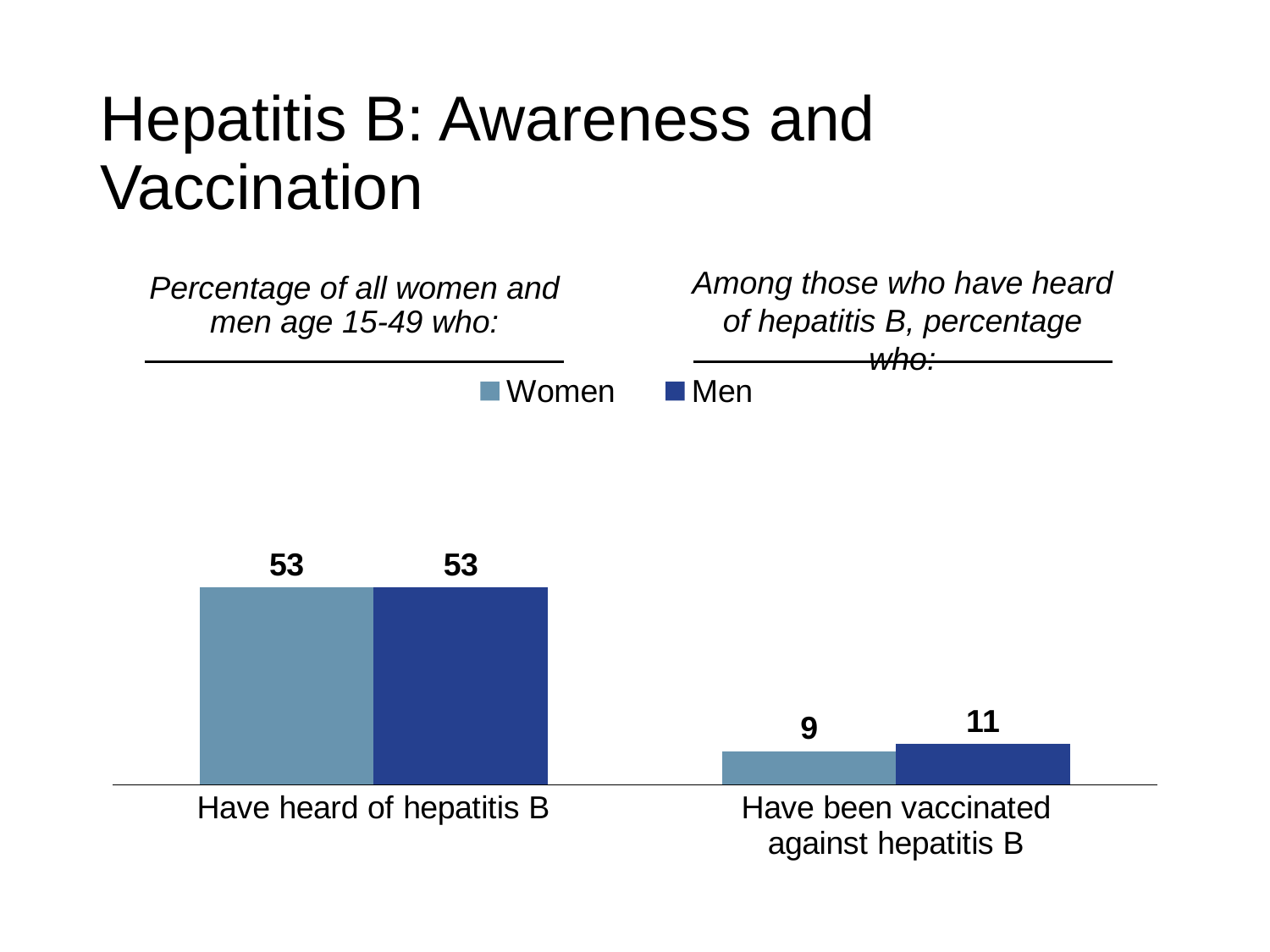

# Hepatitis B: Awareness and Vaccination
Among those who have heard of hepatitis B, percentage who:
Percentage of all women and men age 15-49 who:

### Chart

| Category | Women | Men |
|---|---|---|
| Have heard of hepatitis B | 53.0 | 53.0 |
| Have been vaccinated
against hepatitis B | 9.0 | 11.0 |